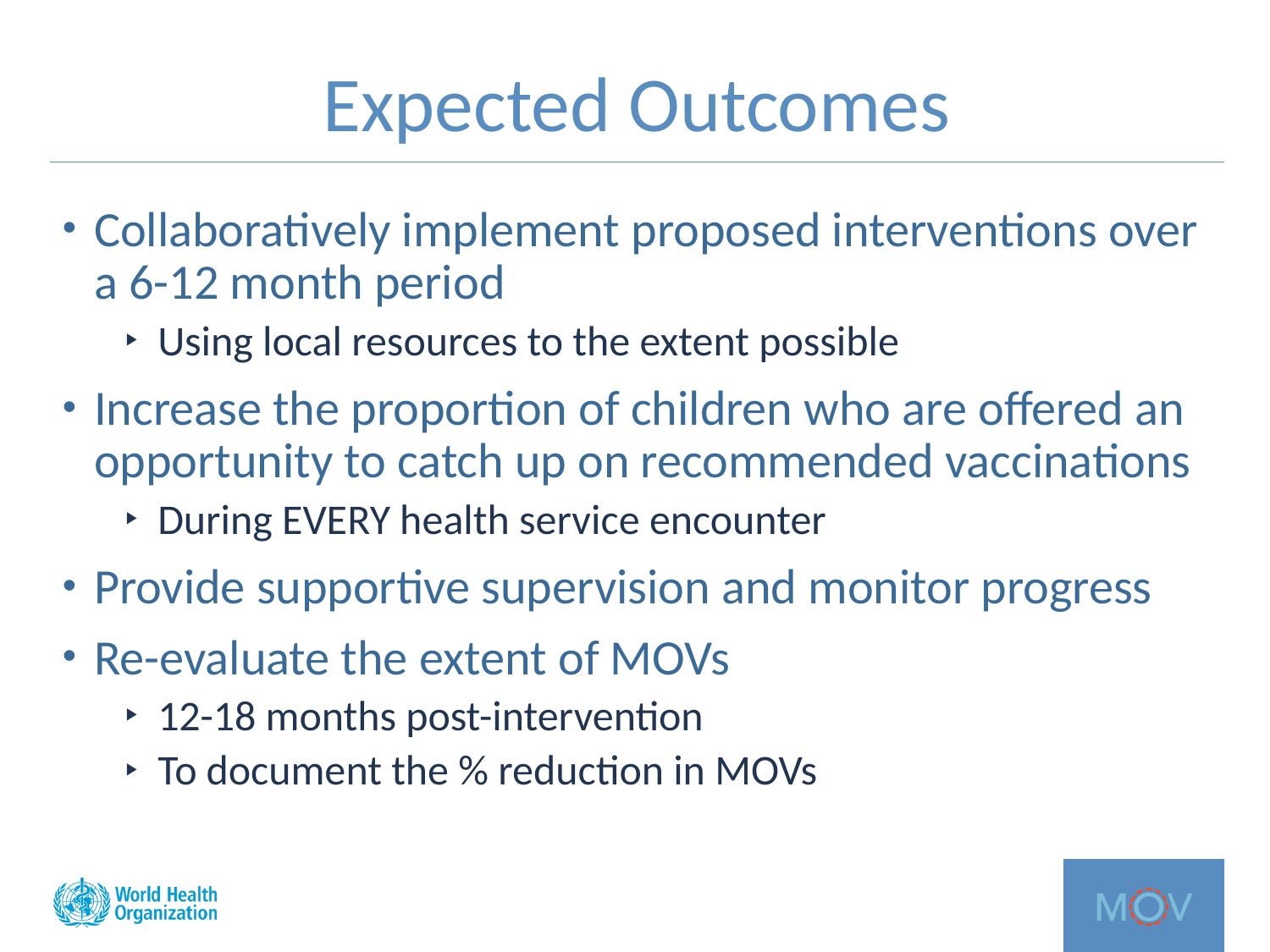

# Expected Outcomes
Collaboratively implement proposed interventions over a 6-12 month period
Using local resources to the extent possible
Increase the proportion of children who are offered an opportunity to catch up on recommended vaccinations
During EVERY health service encounter
Provide supportive supervision and monitor progress
Re-evaluate the extent of MOVs
12-18 months post-intervention
To document the % reduction in MOVs